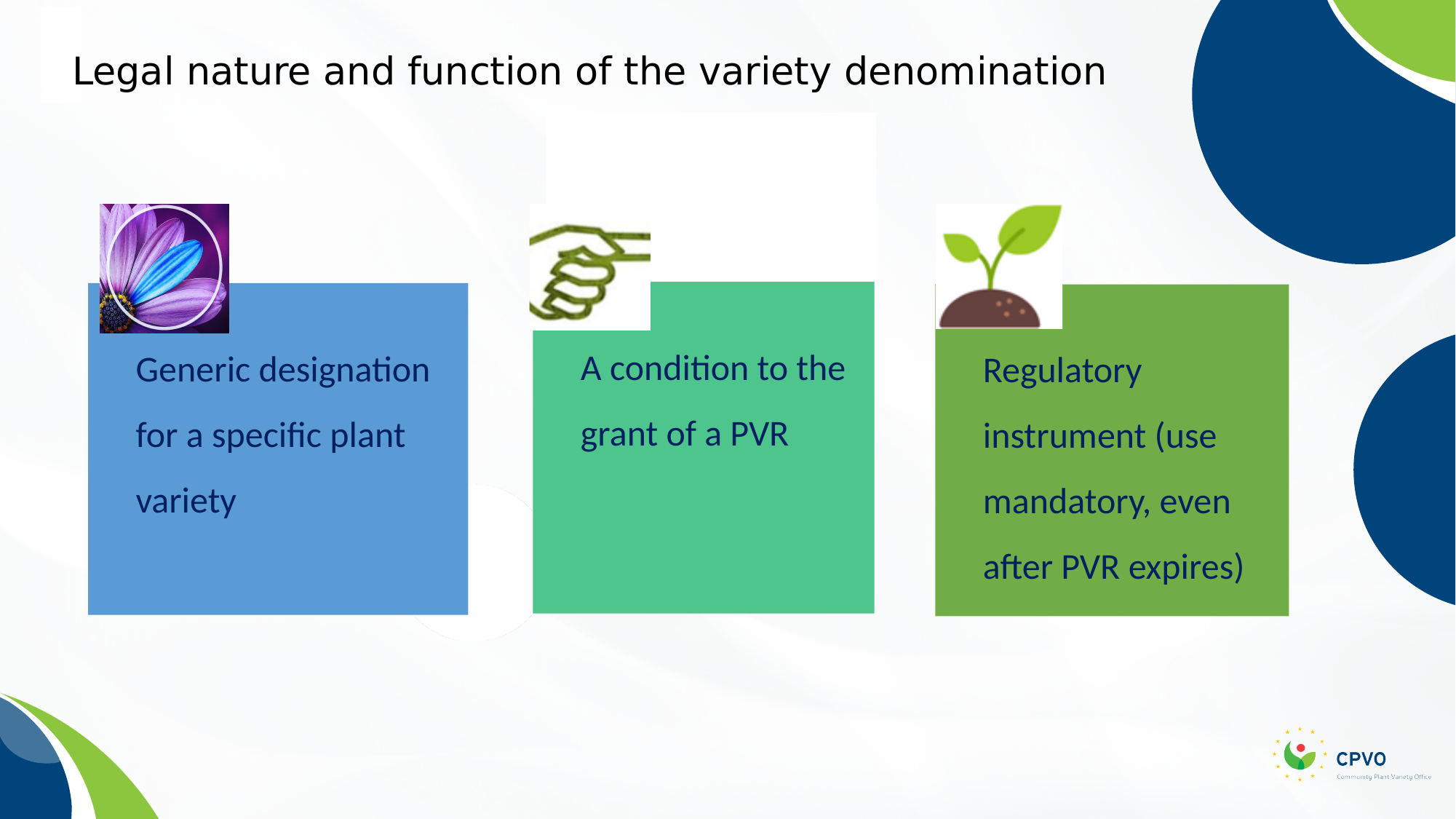

Legal nature and function of the variety denomination

Generic designation for a specific plant variety

A condition to the grant of a PVR

Regulatory instrument (use mandatory, even after PVR expires)